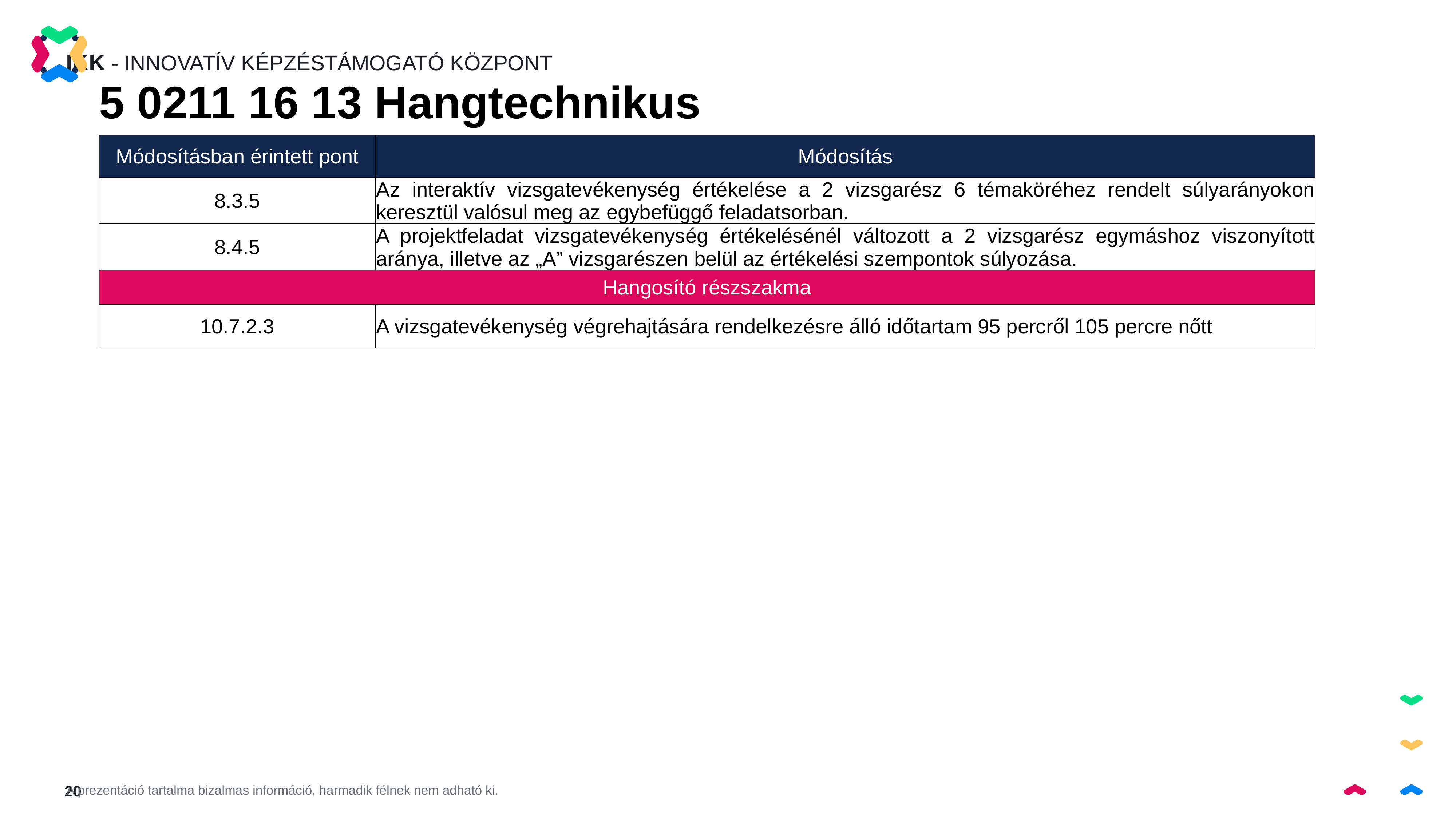

5 0211 16 13 Hangtechnikus
| Módosításban érintett pont | Módosítás |
| --- | --- |
| 8.3.5 | Az interaktív vizsgatevékenység értékelése a 2 vizsgarész 6 témaköréhez rendelt súlyarányokon keresztül valósul meg az egybefüggő feladatsorban. |
| 8.4.5 | A projektfeladat vizsgatevékenység értékelésénél változott a 2 vizsgarész egymáshoz viszonyított aránya, illetve az „A” vizsgarészen belül az értékelési szempontok súlyozása. |
| Hangosító részszakma |  |
| 10.7.2.3 | A vizsgatevékenység végrehajtására rendelkezésre álló időtartam 95 percről 105 percre nőtt |